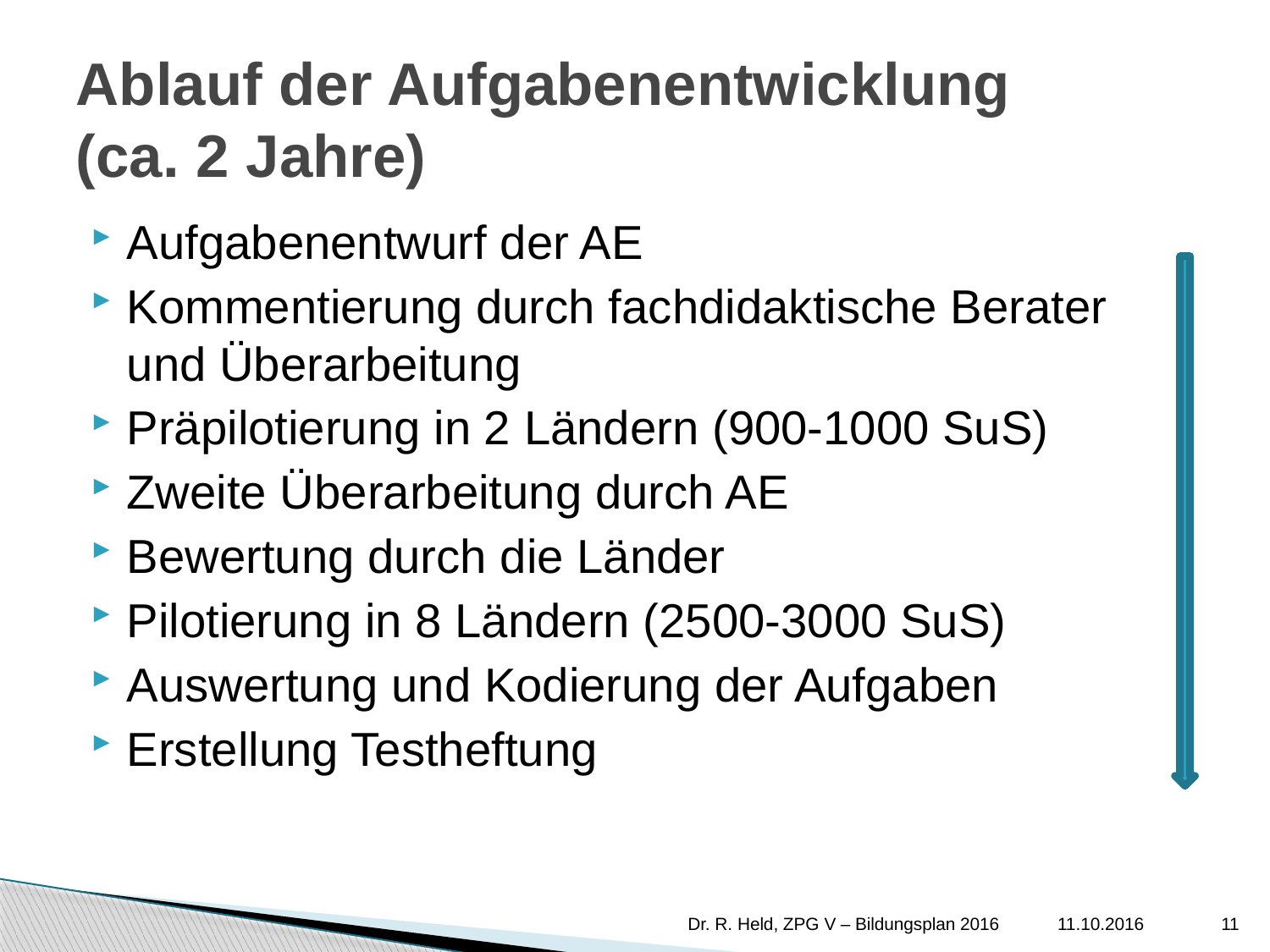

# Ablauf der Aufgabenentwicklung (ca. 2 Jahre)
Aufgabenentwurf der AE
Kommentierung durch fachdidaktische Berater und Überarbeitung
Präpilotierung in 2 Ländern (900-1000 SuS)
Zweite Überarbeitung durch AE
Bewertung durch die Länder
Pilotierung in 8 Ländern (2500-3000 SuS)
Auswertung und Kodierung der Aufgaben
Erstellung Testheftung

11.10.2016
11
Dr. R. Held, ZPG V – Bildungsplan 2016